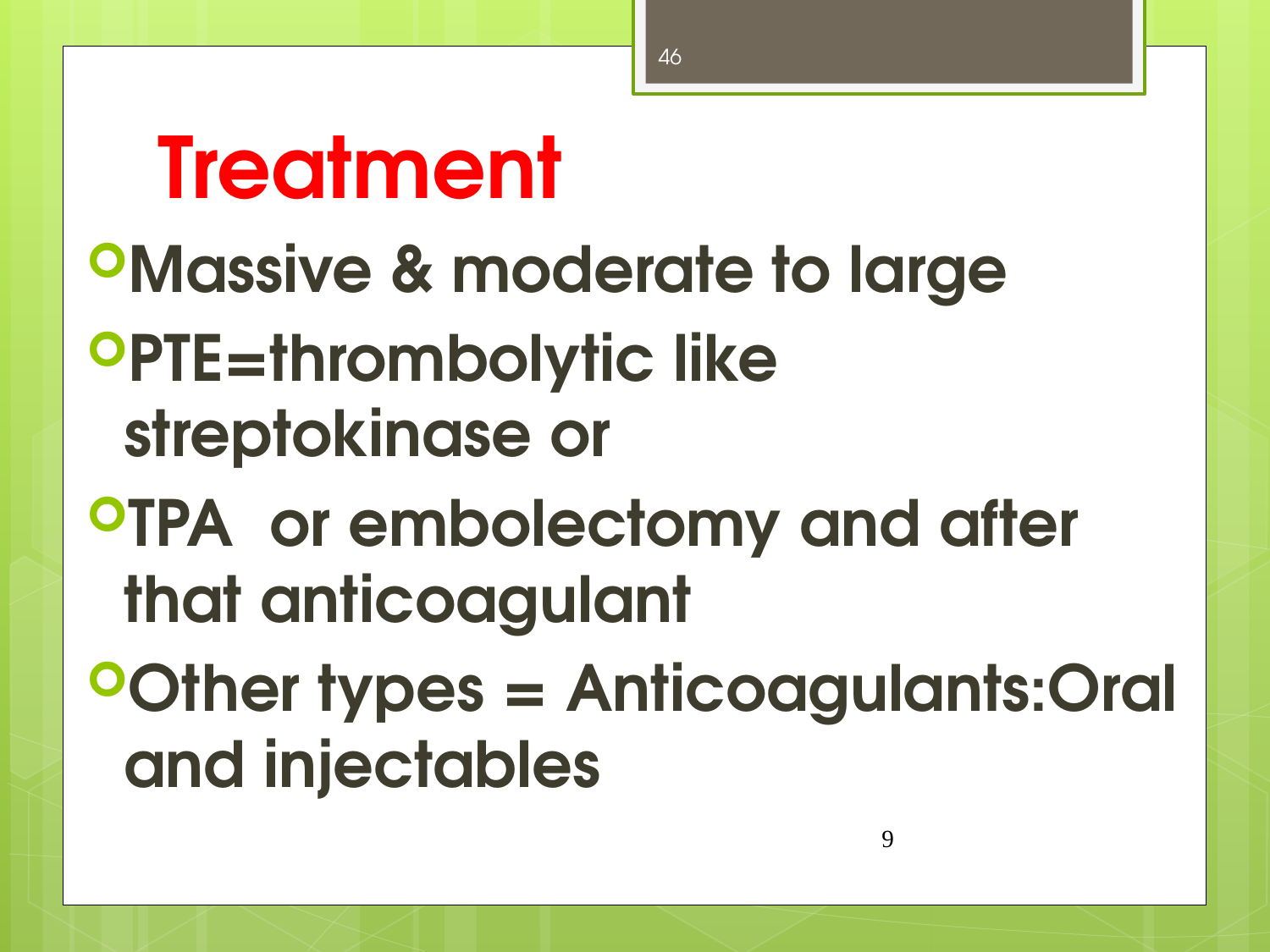

46
# Treatment
Massive & moderate to large
PTE=thrombolytic like streptokinase or
TPA  or embolectomy and after that anticoagulant
Other types = Anticoagulants:Oral and injectables
9